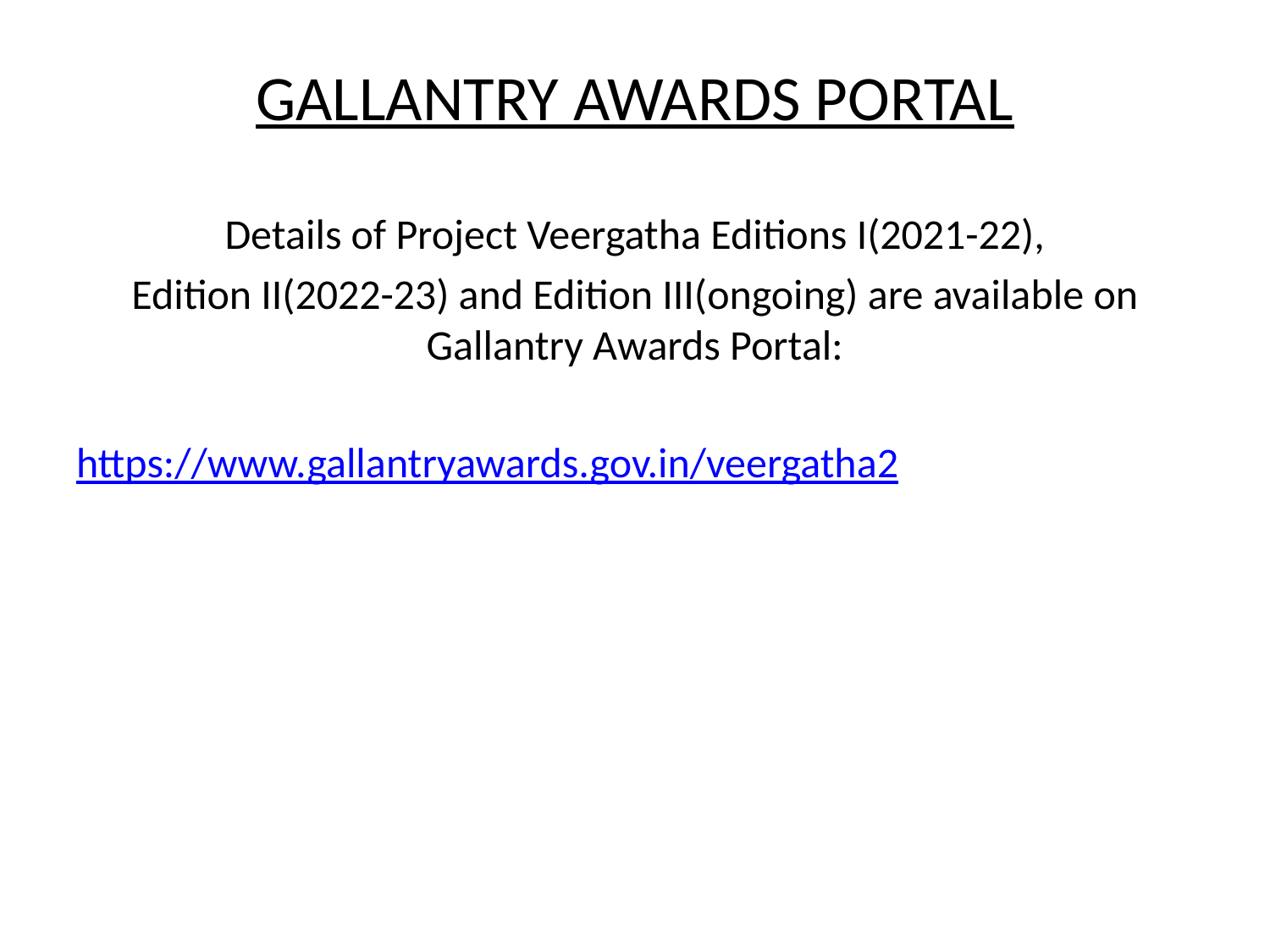

# GALLANTRY AWARDS PORTAL
Details of Project Veergatha Editions I(2021-22),
Edition II(2022-23) and Edition III(ongoing) are available on Gallantry Awards Portal:

https://www.gallantryawards.gov.in/veergatha2